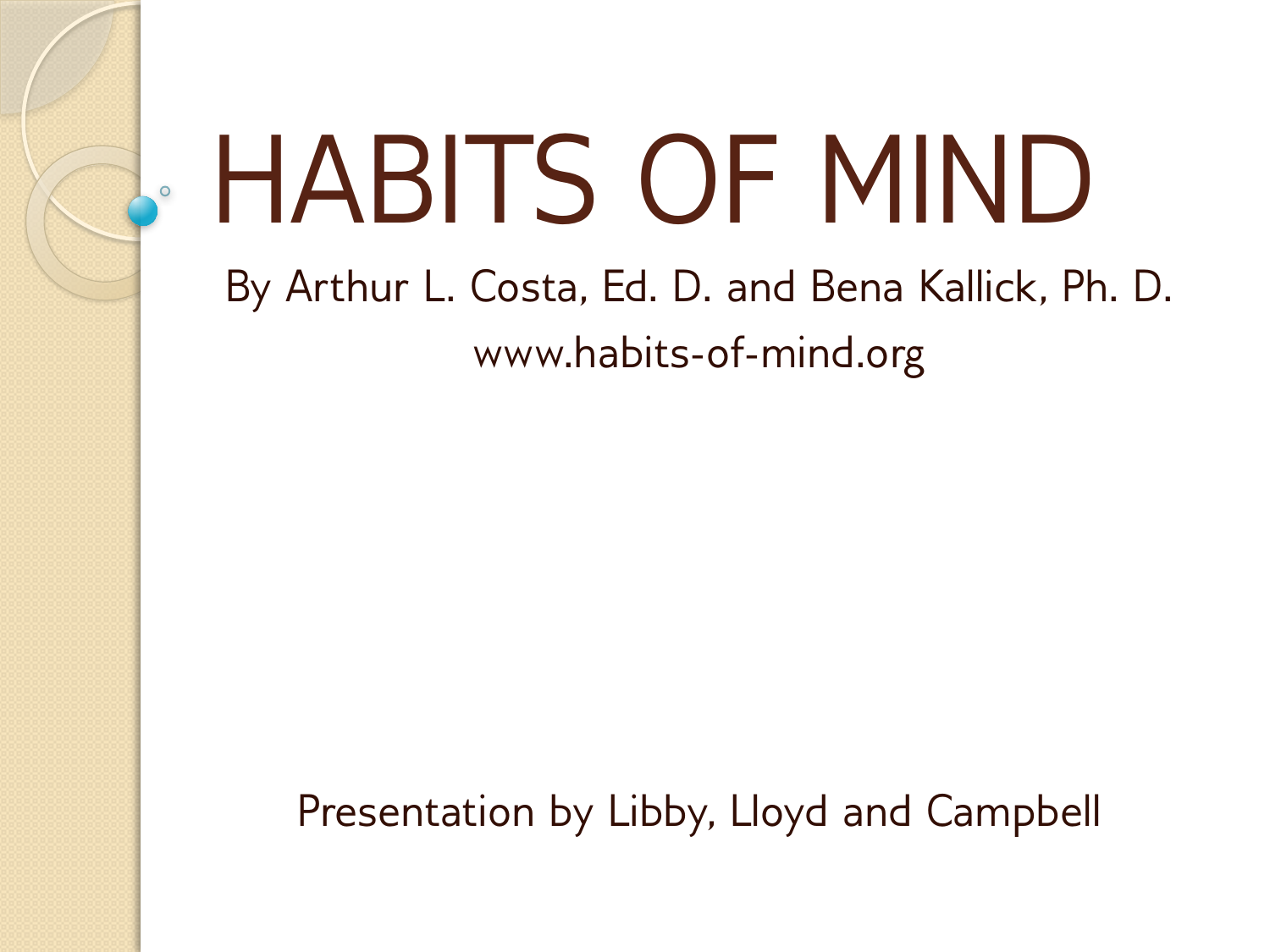

# HABITS OF MIND
By Arthur L. Costa, Ed. D. and Bena Kallick, Ph. D.
www.habits-of-mind.org

Presentation by Libby, Lloyd and Campbell